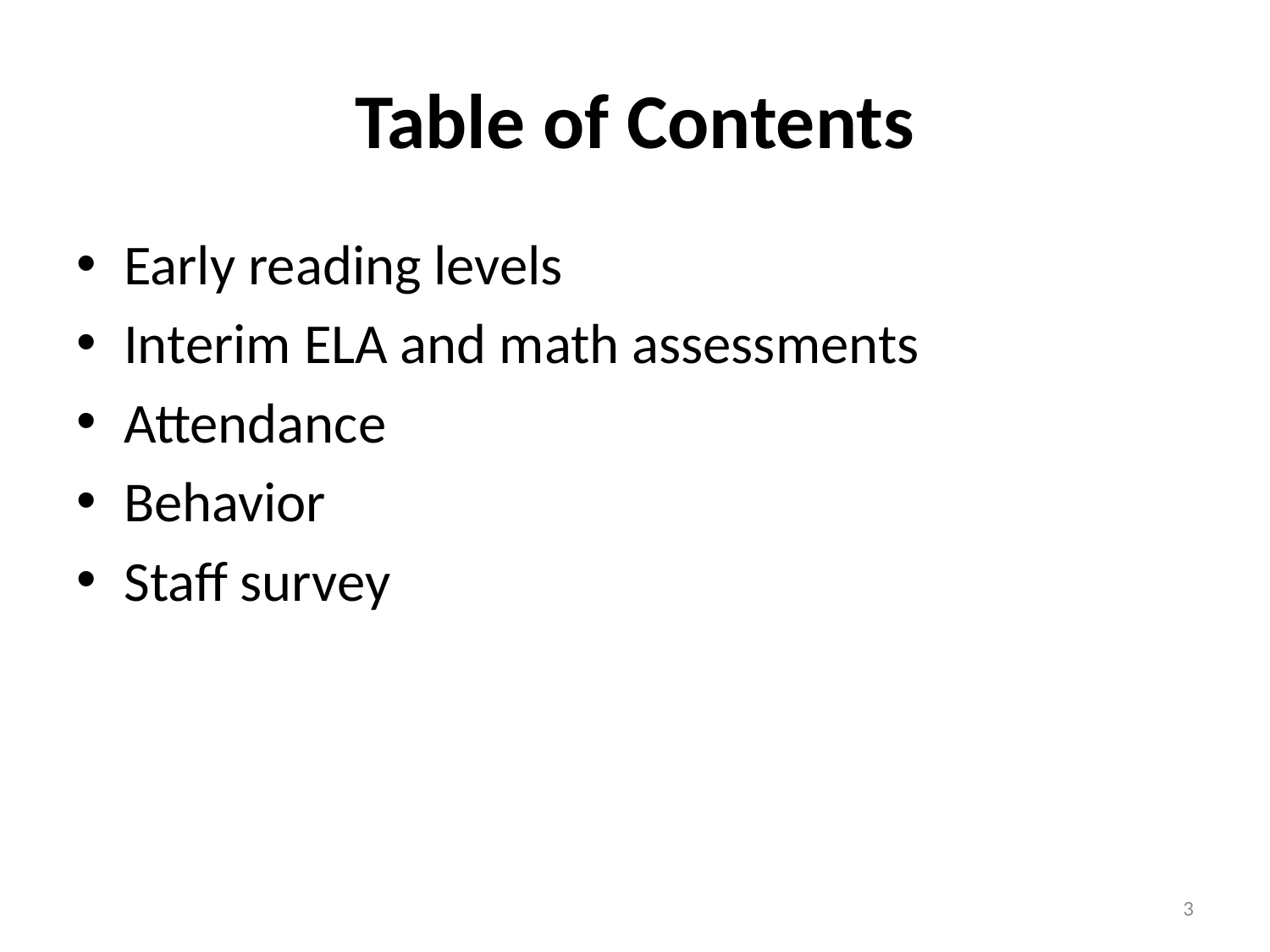

# Table of Contents
Early reading levels
Interim ELA and math assessments
Attendance
Behavior
Staff survey

3